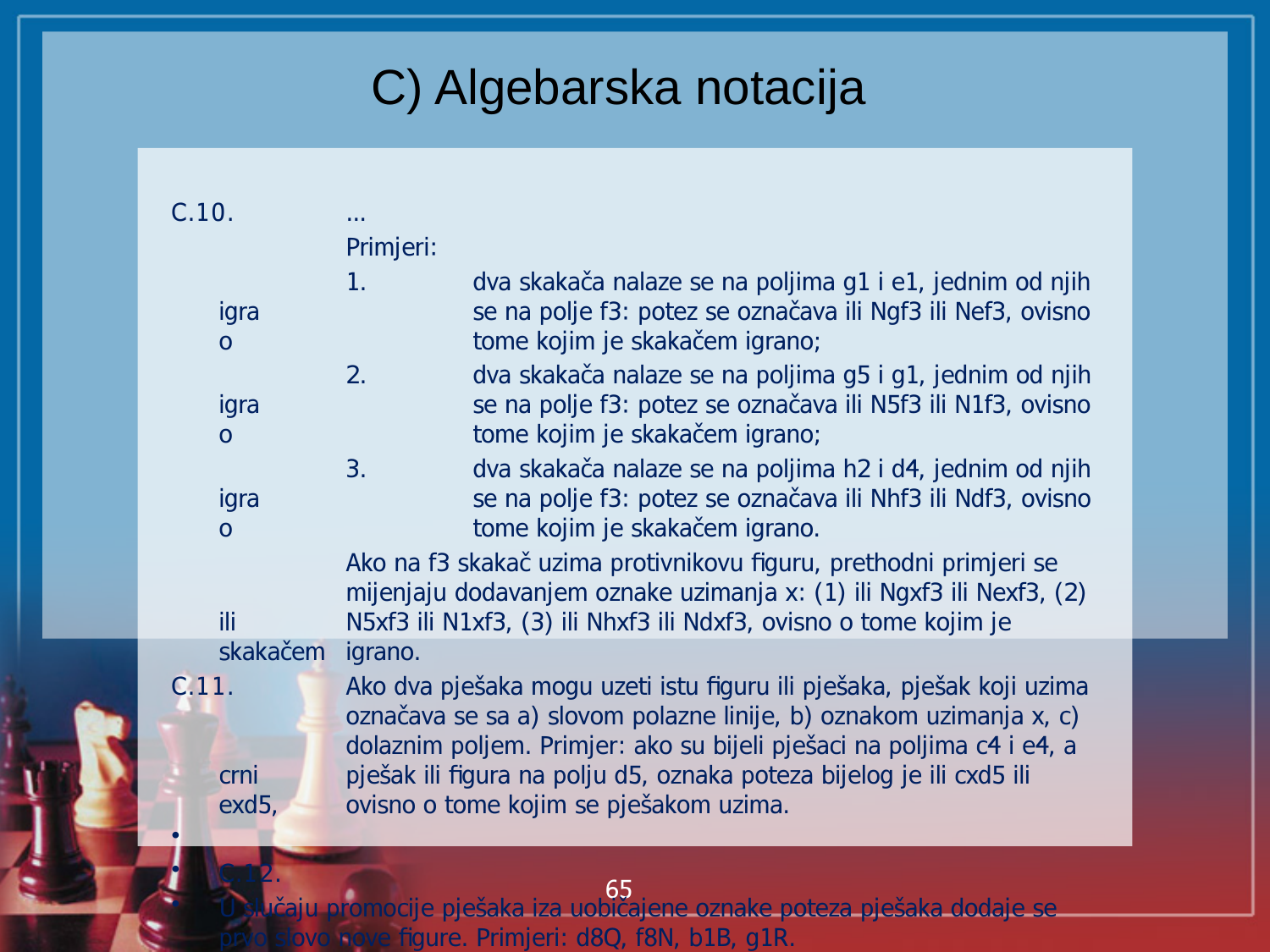

# C) Algebarska notacija
C.10.	…
		Primjeri:
		1.	dva skakača nalaze se na poljima g1 i e1, jednim od njih igra 		se na polje f3: potez se označava ili Ngf3 ili Nef3, ovisno o 		tome kojim je skakačem igrano;
		2.	dva skakača nalaze se na poljima g5 i g1, jednim od njih igra 		se na polje f3: potez se označava ili N5f3 ili N1f3, ovisno o 		tome kojim je skakačem igrano;
		3.	dva skakača nalaze se na poljima h2 i d4, jednim od njih igra 		se na polje f3: potez se označava ili Nhf3 ili Ndf3, ovisno o 		tome kojim je skakačem igrano.
		Ako na f3 skakač uzima protivnikovu figuru, prethodni primjeri se 	mijenjaju dodavanjem oznake uzimanja x: (1) ili Ngxf3 ili Nexf3, (2) ili 	N5xf3 ili N1xf3, (3) ili Nhxf3 ili Ndxf3, ovisno o tome kojim je skakačem 	igrano.
C.11.	Ako dva pješaka mogu uzeti istu figuru ili pješaka, pješak koji uzima 	označava se sa a) slovom polazne linije, b) oznakom uzimanja x, c) 	dolaznim poljem. Primjer: ako su bijeli pješaci na poljima c4 i e4, a crni 	pješak ili figura na polju d5, oznaka poteza bijelog je ili cxd5 ili exd5, 	ovisno o tome kojim se pješakom uzima.

C.12.
U slučaju promocije pješaka iza uobičajene oznake poteza pješaka dodaje se prvo slovo nove figure. Primjeri: d8Q, f8N, b1B, g1R.

65